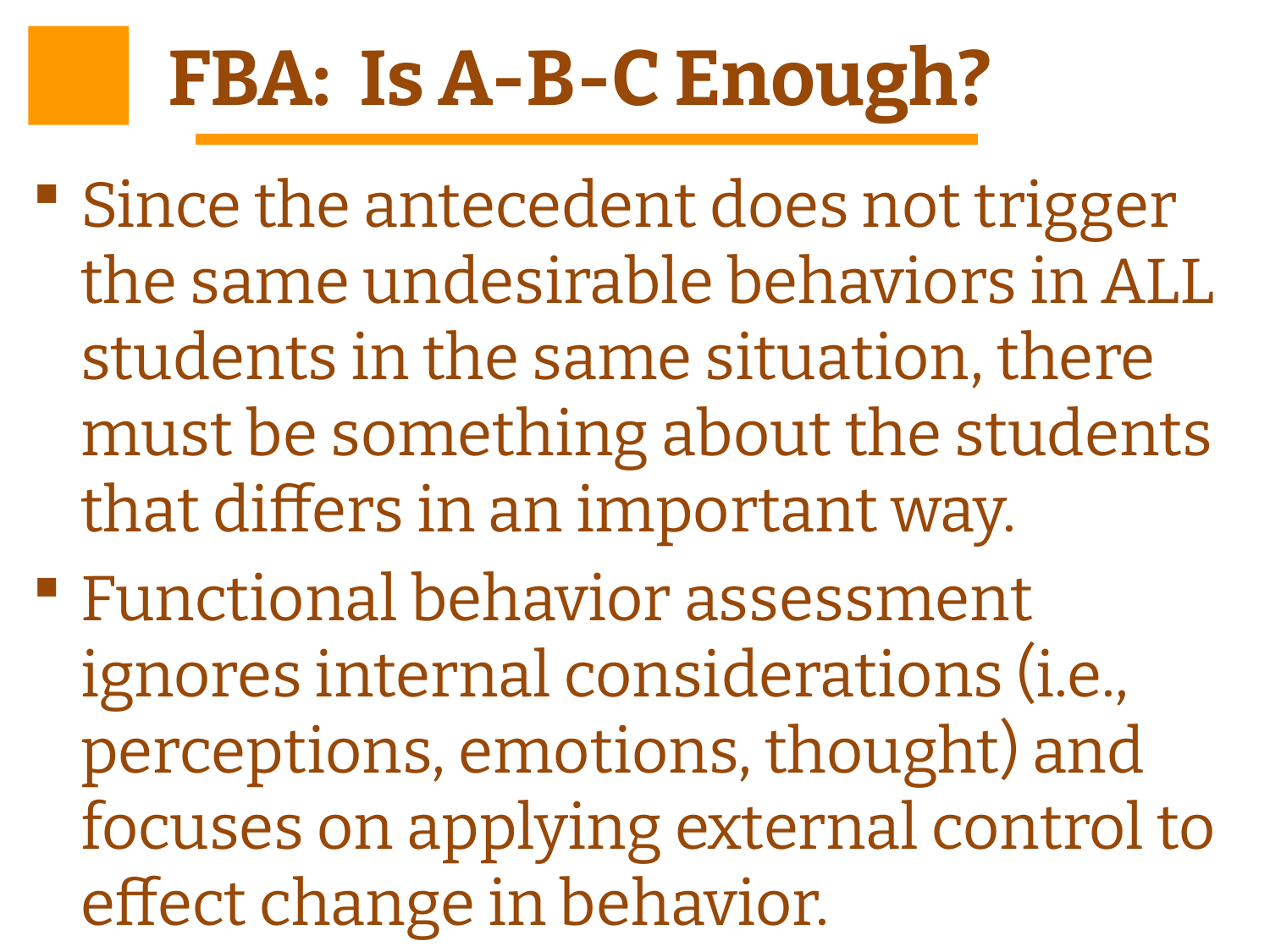

# FBA:  Is A-B-C Enough?

Since the antecedent does not trigger the same undesirable behaviors in ALL students in the same situation, there must be something about the students that differs in an important way.
Functional behavior assessment ignores internal considerations (i.e., perceptions, emotions, thought) and focuses on applying external control to effect change in behavior.